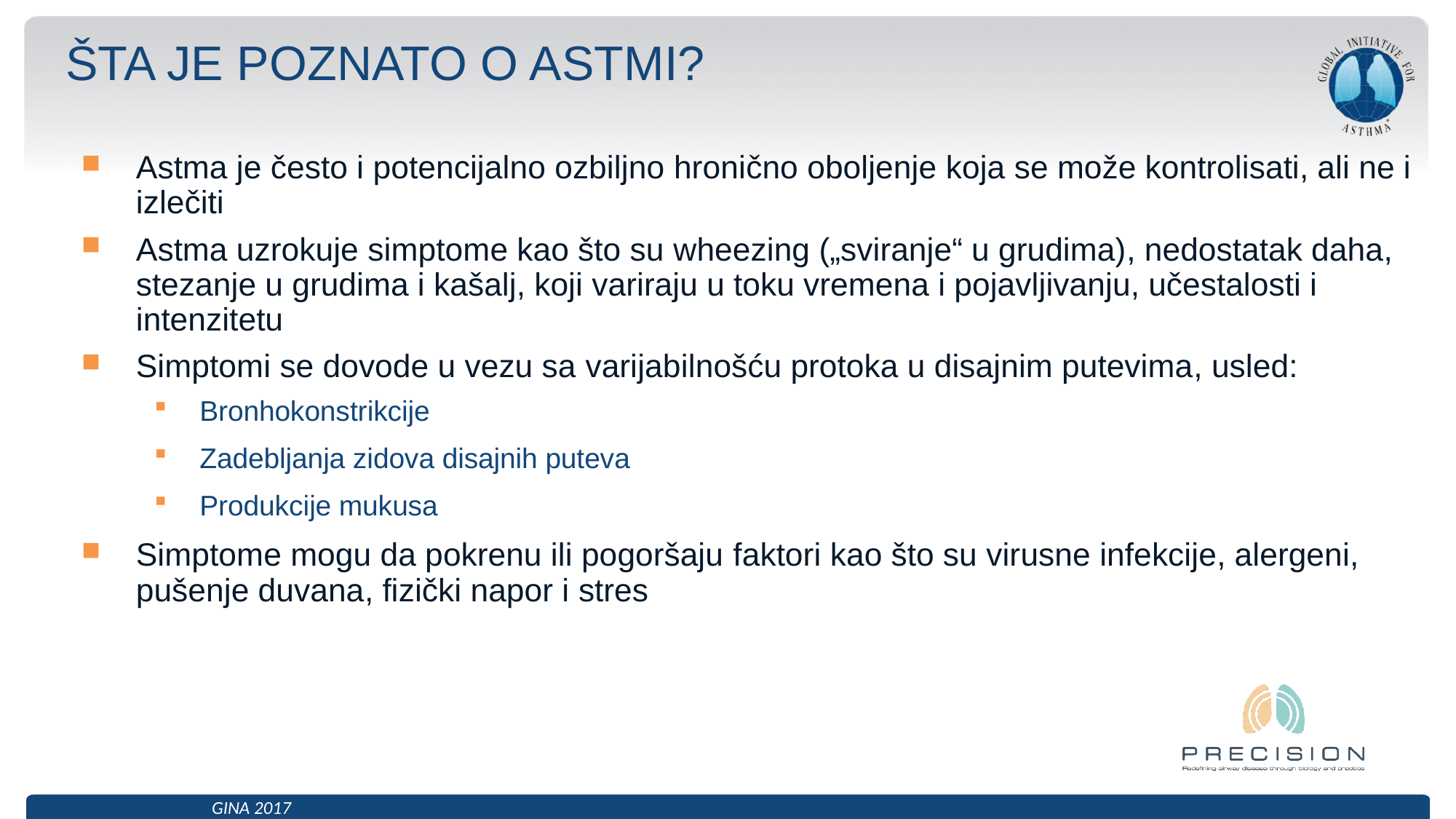

# ŠTA je poznato o astmi?
Astma je često i potencijalno ozbiljno hronično oboljenje koja se može kontrolisati, ali ne i izlečiti
Astma uzrokuje simptome kao što su wheezing („sviranje“ u grudima), nedostatak daha, stezanje u grudima i kašalj, koji variraju u toku vremena i pojavljivanju, učestalosti i intenzitetu
Simptomi se dovode u vezu sa varijabilnošću protoka u disajnim putevima, usled:
Bronhokonstrikcije
Zadebljanja zidova disajnih puteva
Produkcije mukusa
Simptome mogu da pokrenu ili pogoršaju faktori kao što su virusne infekcije, alergeni, pušenje duvana, fizički napor i stres

GINA 2017